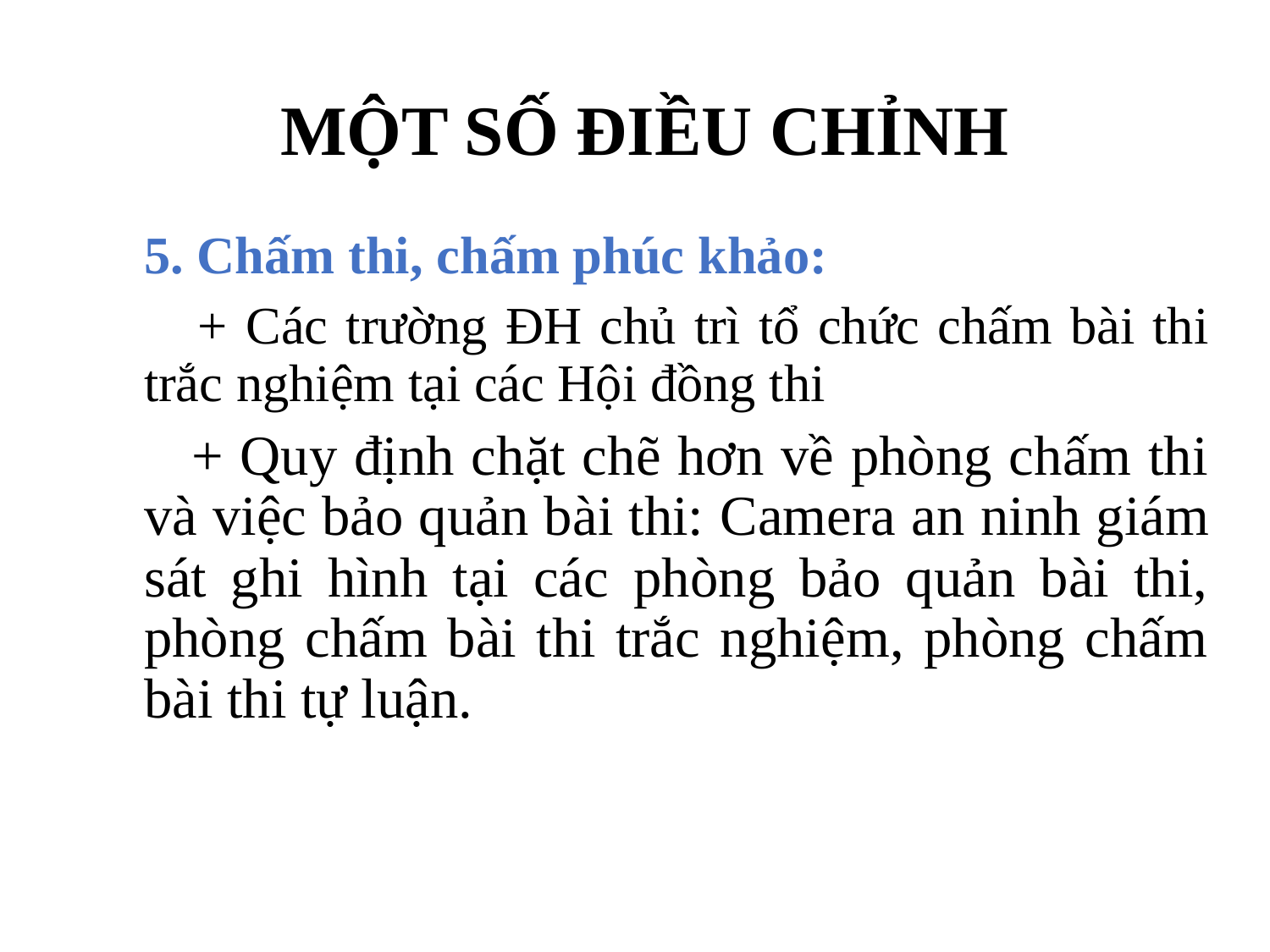

# MỘT SỐ ĐIỀU CHỈNH
5. Chấm thi, chấm phúc khảo:
   + Các trường ĐH chủ trì tổ chức chấm bài thi trắc nghiệm tại các Hội đồng thi
   + Quy định chặt chẽ hơn về phòng chấm thi và việc bảo quản bài thi: Camera an ninh giám sát ghi hình tại các phòng bảo quản bài thi, phòng chấm bài thi trắc nghiệm, phòng chấm bài thi tự luận.